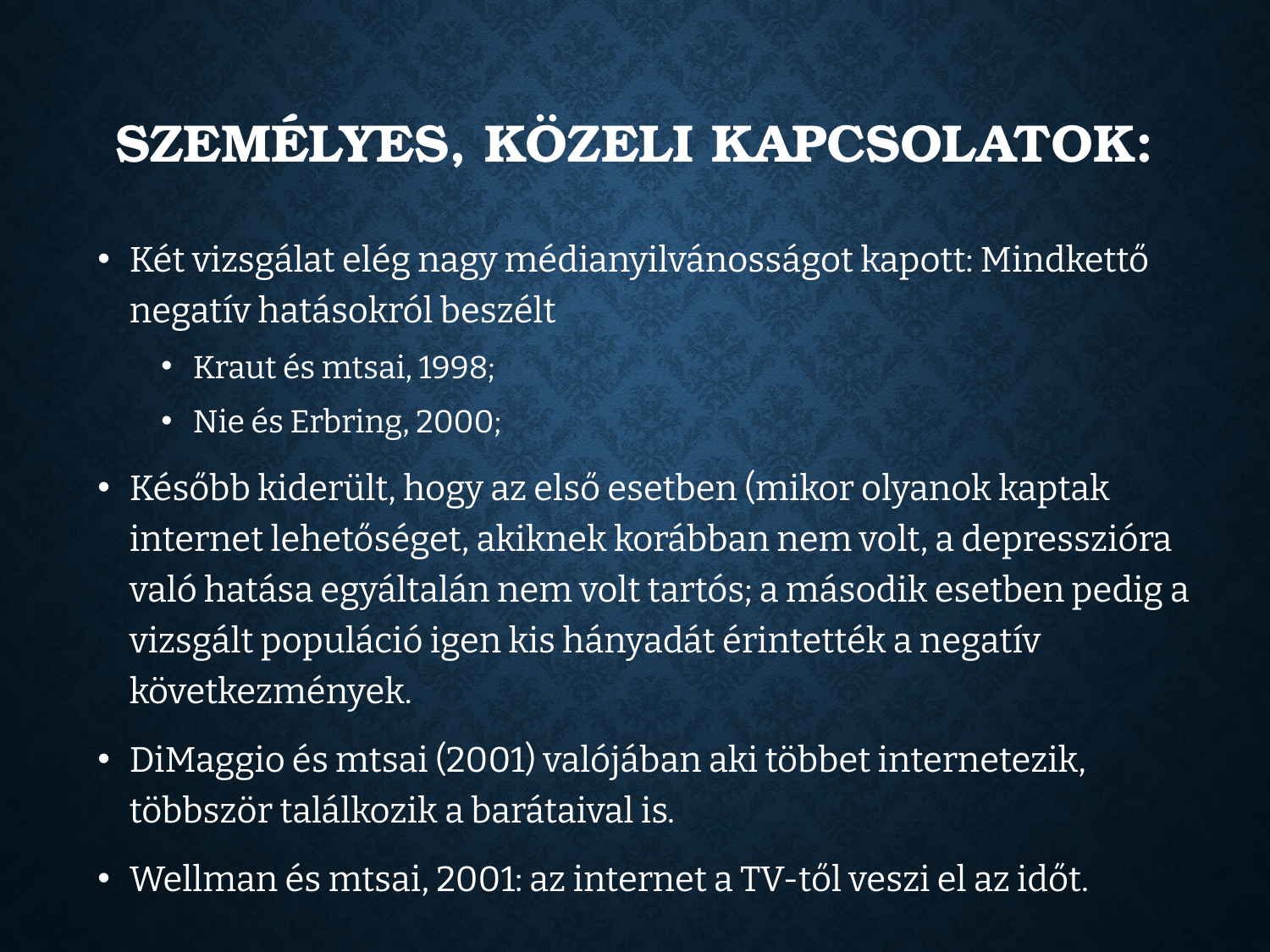

# Személyes, közeli kapcsolatok:
Két vizsgálat elég nagy médianyilvánosságot kapott: Mindkettő negatív hatásokról beszélt
Kraut és mtsai, 1998;
Nie és Erbring, 2000;
Később kiderült, hogy az első esetben (mikor olyanok kaptak internet lehetőséget, akiknek korábban nem volt, a depresszióra való hatása egyáltalán nem volt tartós; a második esetben pedig a vizsgált populáció igen kis hányadát érintették a negatív következmények.
DiMaggio és mtsai (2001) valójában aki többet internetezik, többször találkozik a barátaival is.
Wellman és mtsai, 2001: az internet a TV-től veszi el az időt.